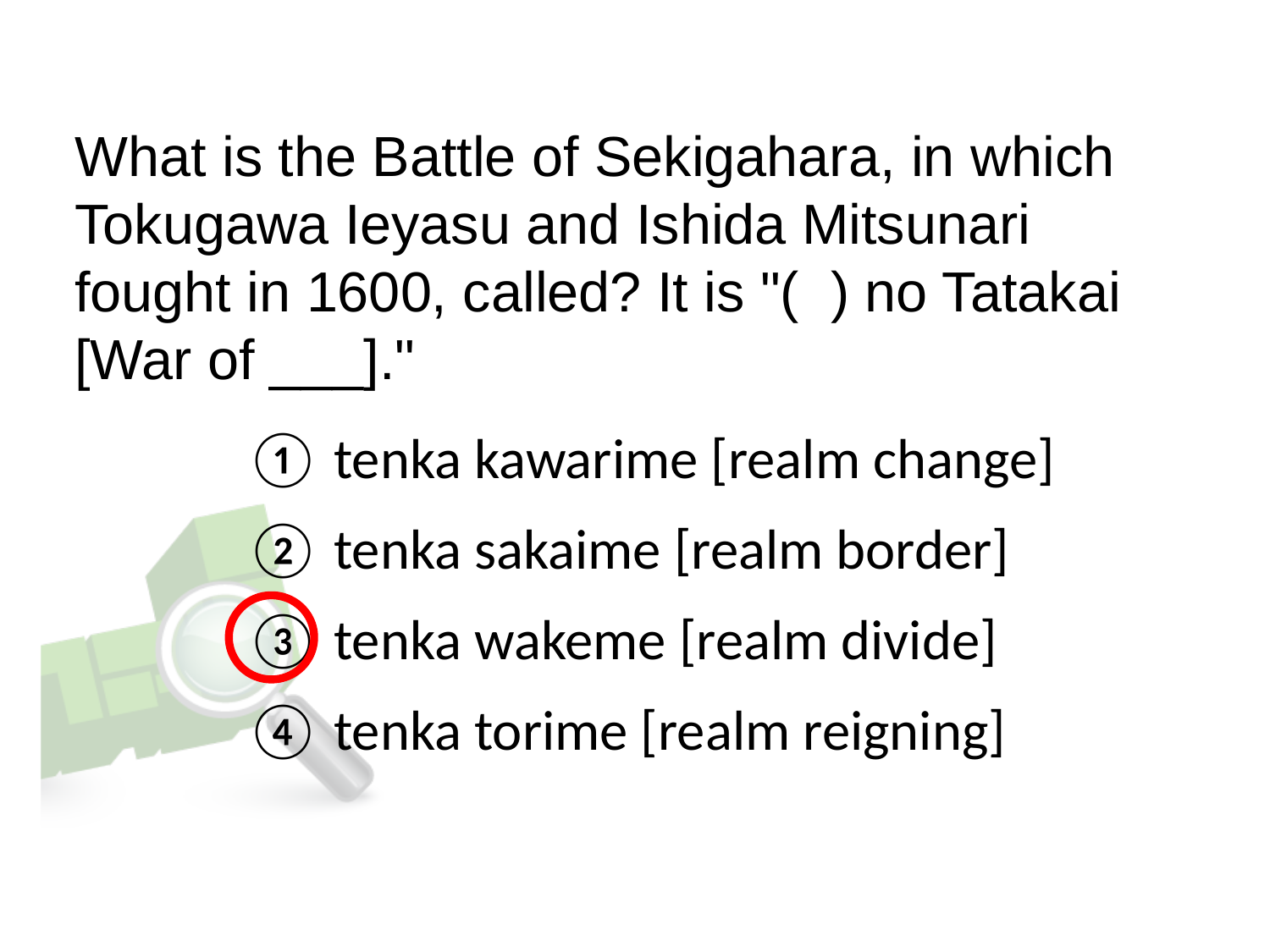

# What is the Battle of Sekigahara, in which Tokugawa Ieyasu and Ishida Mitsunari fought in 1600, called? It is "(  ) no Tatakai [War of ___]."
① tenka kawarime [realm change]
② tenka sakaime [realm border]
③ tenka wakeme [realm divide]
④ tenka torime [realm reigning]